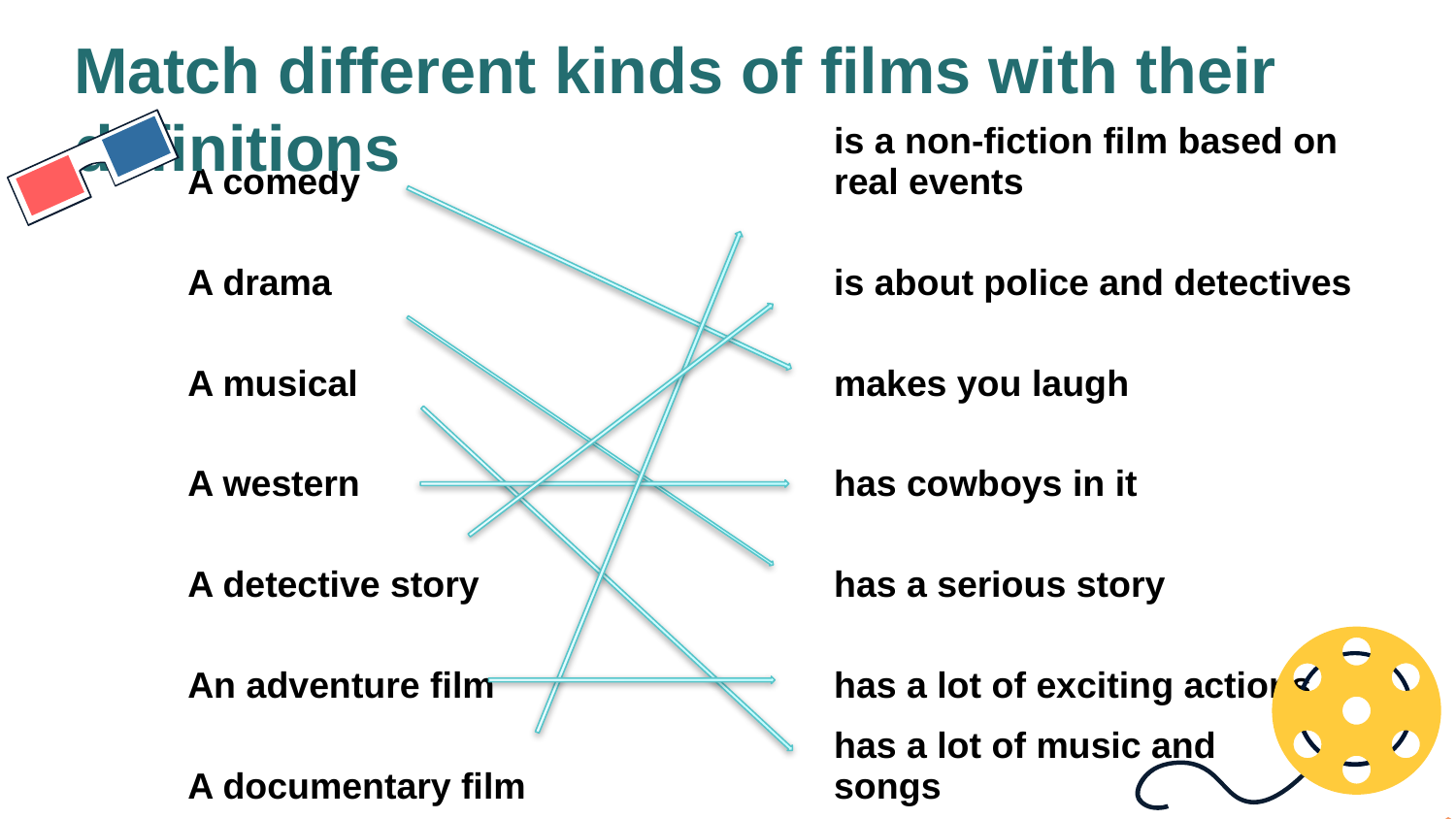

# Мatch different kinds of films with their definitions

| A comedy |  | is a non-fiction film based on real events |
| --- | --- | --- |
| A drama |  | is about police and detectives |
| A musical |  | makes you laugh |
| A western |  | has cowboys in it |
| A detective story |  | has a serious story |
| An adventure film |  | has a lot of exciting actions |
| A documentary film |  | has a lot of music and songs |